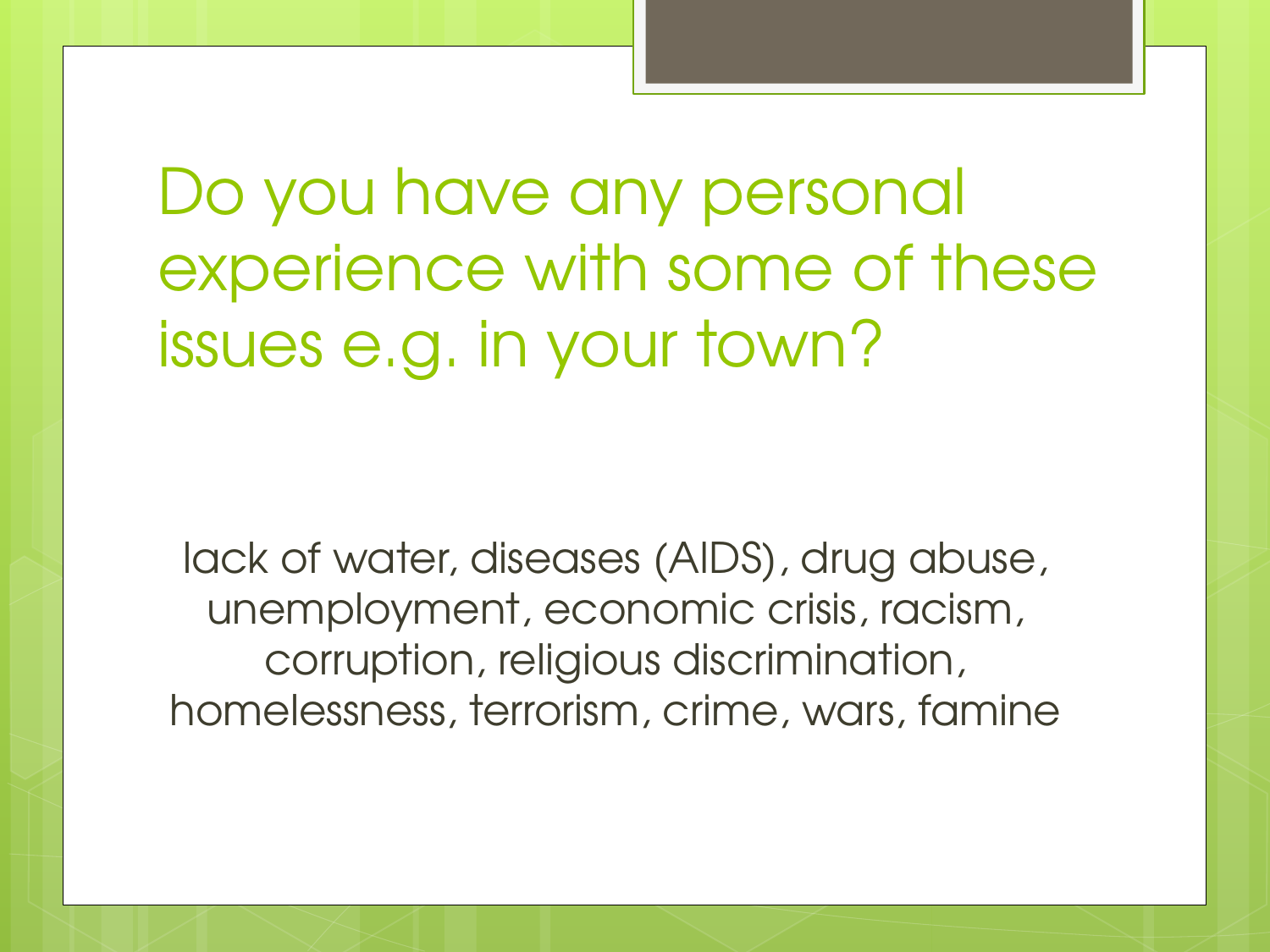

# Do you have any personal experience with some of these issues e.g. in your town?

lack of water, diseases (AIDS), drug abuse, unemployment, economic crisis, racism, corruption, religious discrimination, homelessness, terrorism, crime, wars, famine